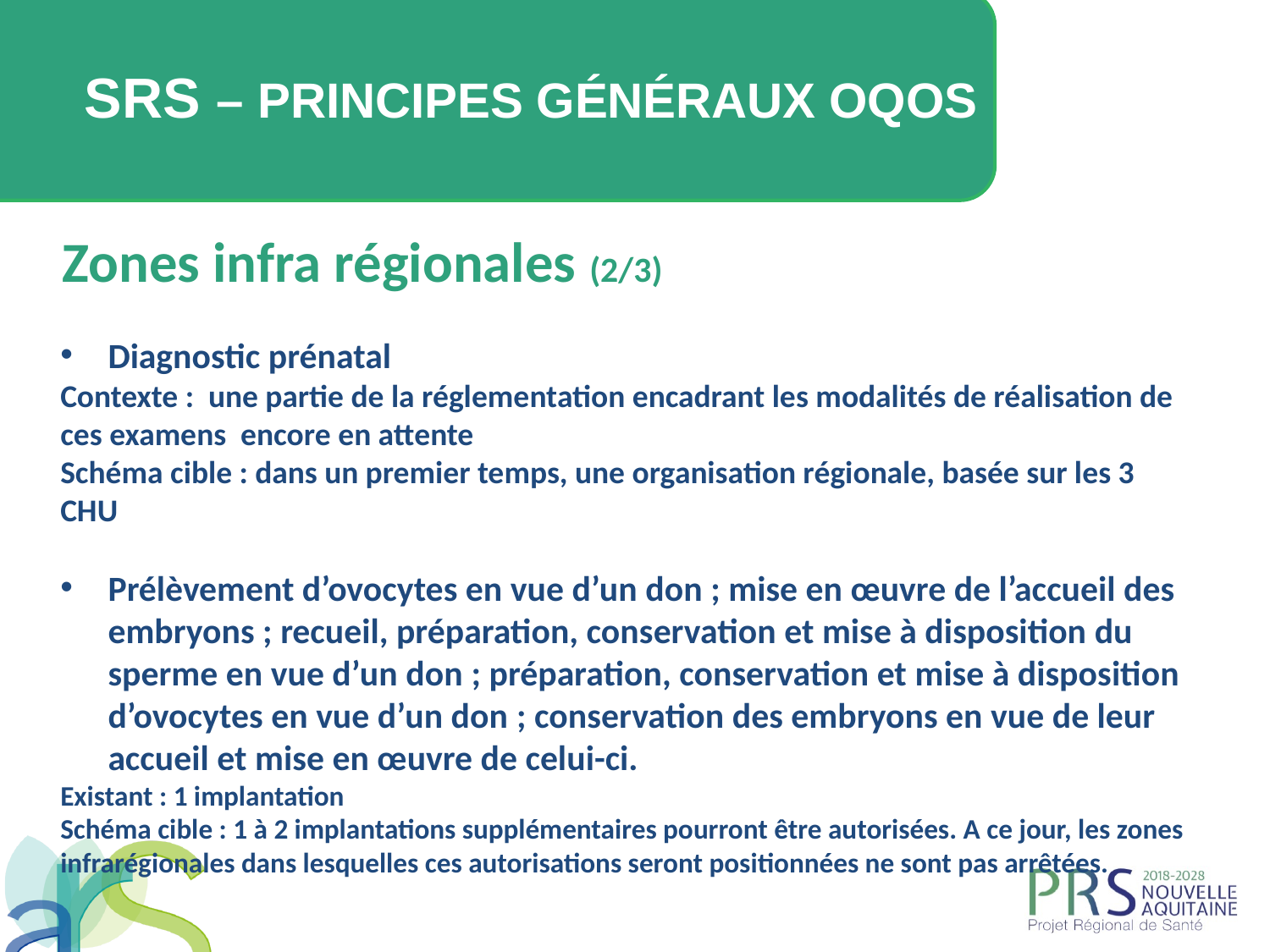

SRS – Principes généraux OQOS
Zones infra régionales (2/3)

Diagnostic prénatal
Contexte :  une partie de la réglementation encadrant les modalités de réalisation de ces examens  encore en attente
Schéma cible : dans un premier temps, une organisation régionale, basée sur les 3 CHU

Prélèvement d’ovocytes en vue d’un don ; mise en œuvre de l’accueil des embryons ; recueil, préparation, conservation et mise à disposition du sperme en vue d’un don ; préparation, conservation et mise à disposition d’ovocytes en vue d’un don ; conservation des embryons en vue de leur accueil et mise en œuvre de celui-ci.
Existant : 1 implantation
Schéma cible : 1 à 2 implantations supplémentaires pourront être autorisées. A ce jour, les zones infrarégionales dans lesquelles ces autorisations seront positionnées ne sont pas arrêtées.